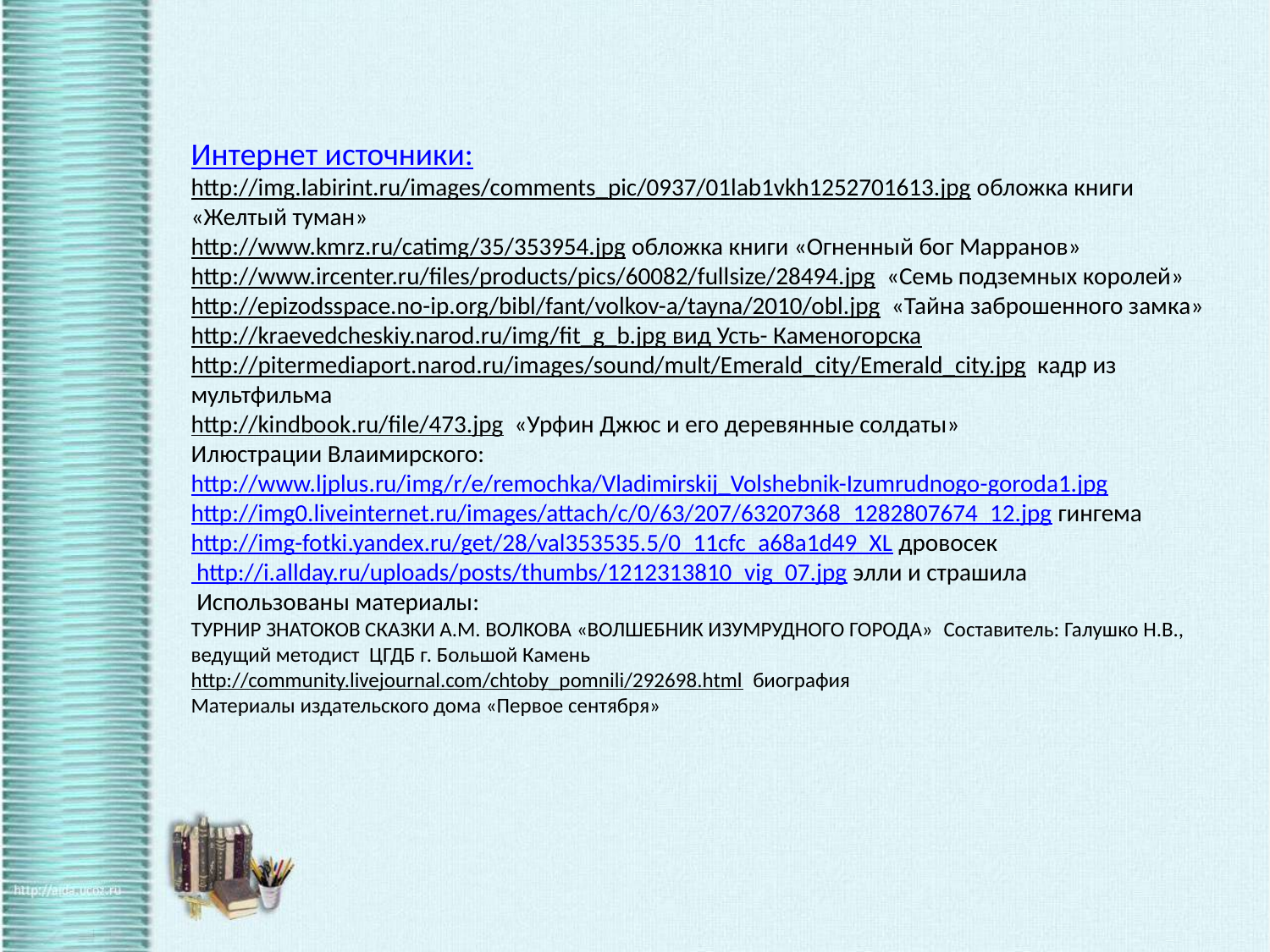

Интернет источники:
http://img.labirint.ru/images/comments_pic/0937/01lab1vkh1252701613.jpg обложка книги «Желтый туман»
http://www.kmrz.ru/catimg/35/353954.jpg обложка книги «Огненный бог Марранов»
http://www.ircenter.ru/files/products/pics/60082/fullsize/28494.jpg  «Семь подземных королей»
http://epizodsspace.no-ip.org/bibl/fant/volkov-a/tayna/2010/obl.jpg  «Тайна заброшенного замка»
http://kraevedcheskiy.narod.ru/img/fit_g_b.jpg вид Усть- Каменогорска
http://pitermediaport.narod.ru/images/sound/mult/Emerald_city/Emerald_city.jpg  кадр из мультфильма
http://kindbook.ru/file/473.jpg  «Урфин Джюс и его деревянные солдаты»
Илюстрации Влаимирского: http://www.ljplus.ru/img/r/e/remochka/Vladimirskij_Volshebnik-Izumrudnogo-goroda1.jpg http://img0.liveinternet.ru/images/attach/c/0/63/207/63207368_1282807674_12.jpg гингема
http://img-fotki.yandex.ru/get/28/val353535.5/0_11cfc_a68a1d49_XL дровосек http://i.allday.ru/uploads/posts/thumbs/1212313810_vig_07.jpg элли и страшила
 Использованы материалы:
Турнир знатоков сказки А.М. Волкова «Волшебник Изумрудного города»  Составитель: Галушко Н.В., ведущий методист  ЦГДБ г. Большой Камень
http://community.livejournal.com/chtoby_pomnili/292698.html  биография
Материалы издательского дома «Первое сентября»